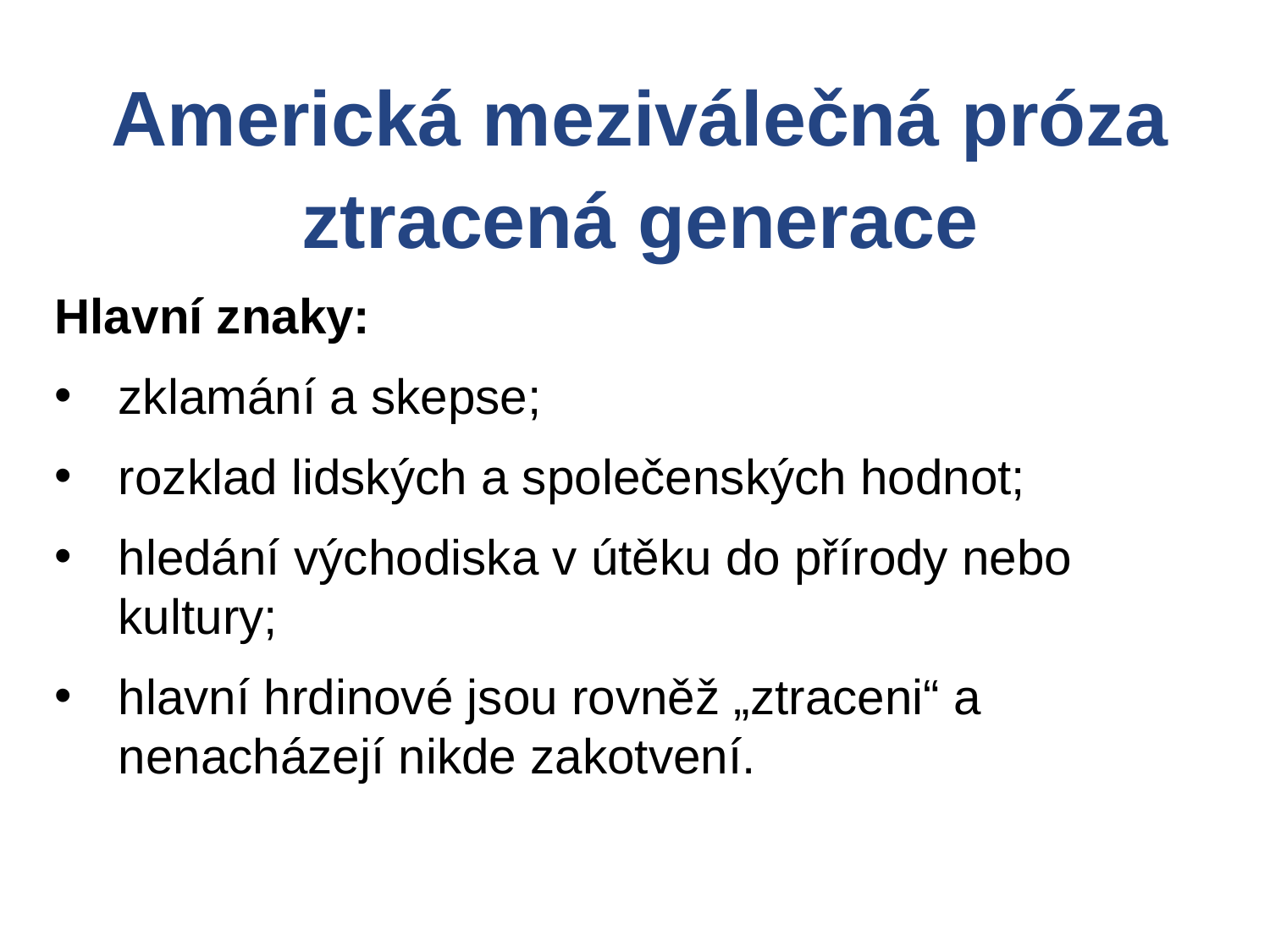

Americká meziválečná próza
ztracená generace
Hlavní znaky:
zklamání a skepse;
rozklad lidských a společenských hodnot;
hledání východiska v útěku do přírody nebo kultury;
hlavní hrdinové jsou rovněž „ztraceni“ a nenacházejí nikde zakotvení.